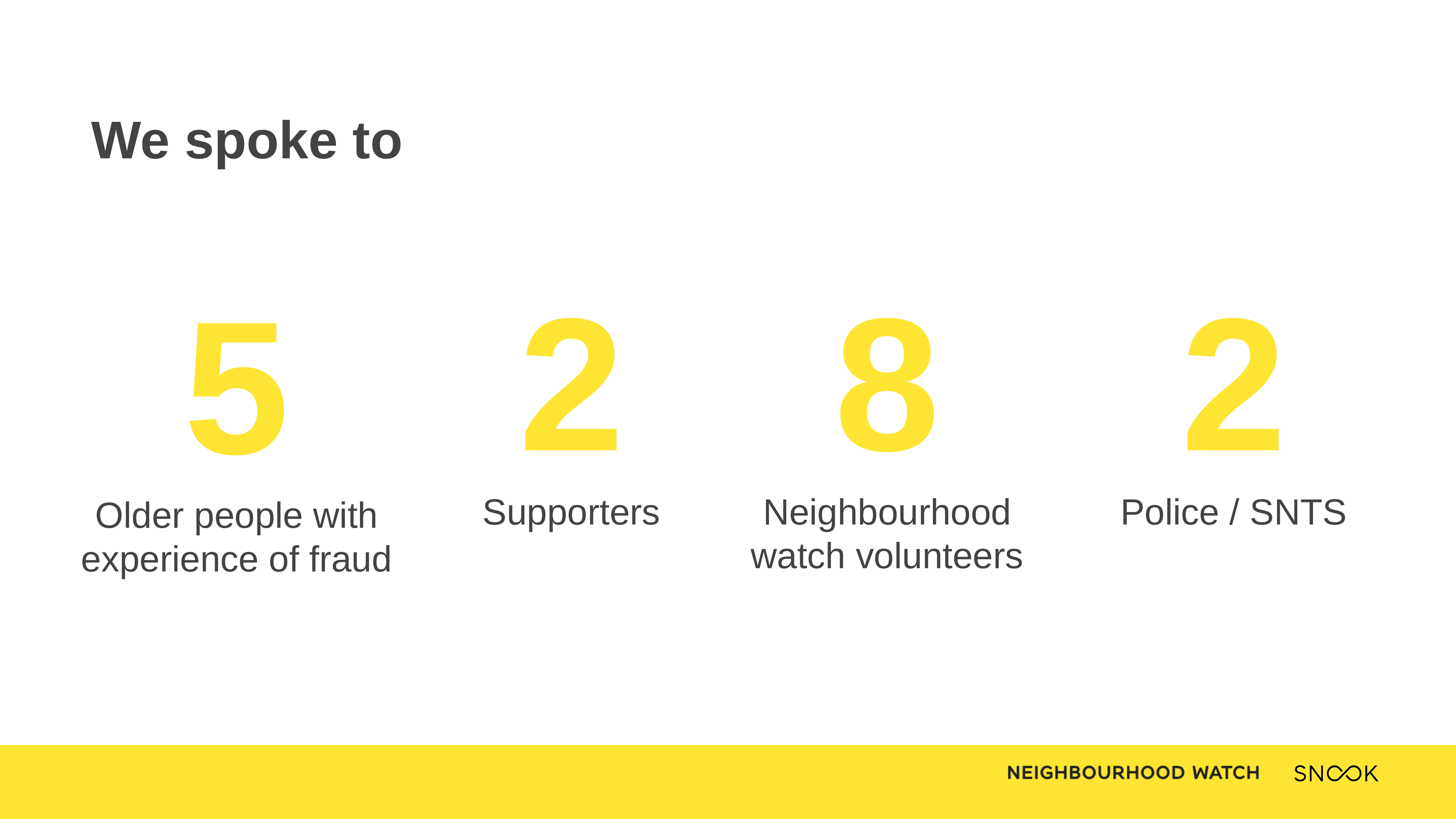

We spoke to

2
Supporters

8
Neighbourhood watch volunteers

2
Police / SNTS

5
Older people with experience of fraud